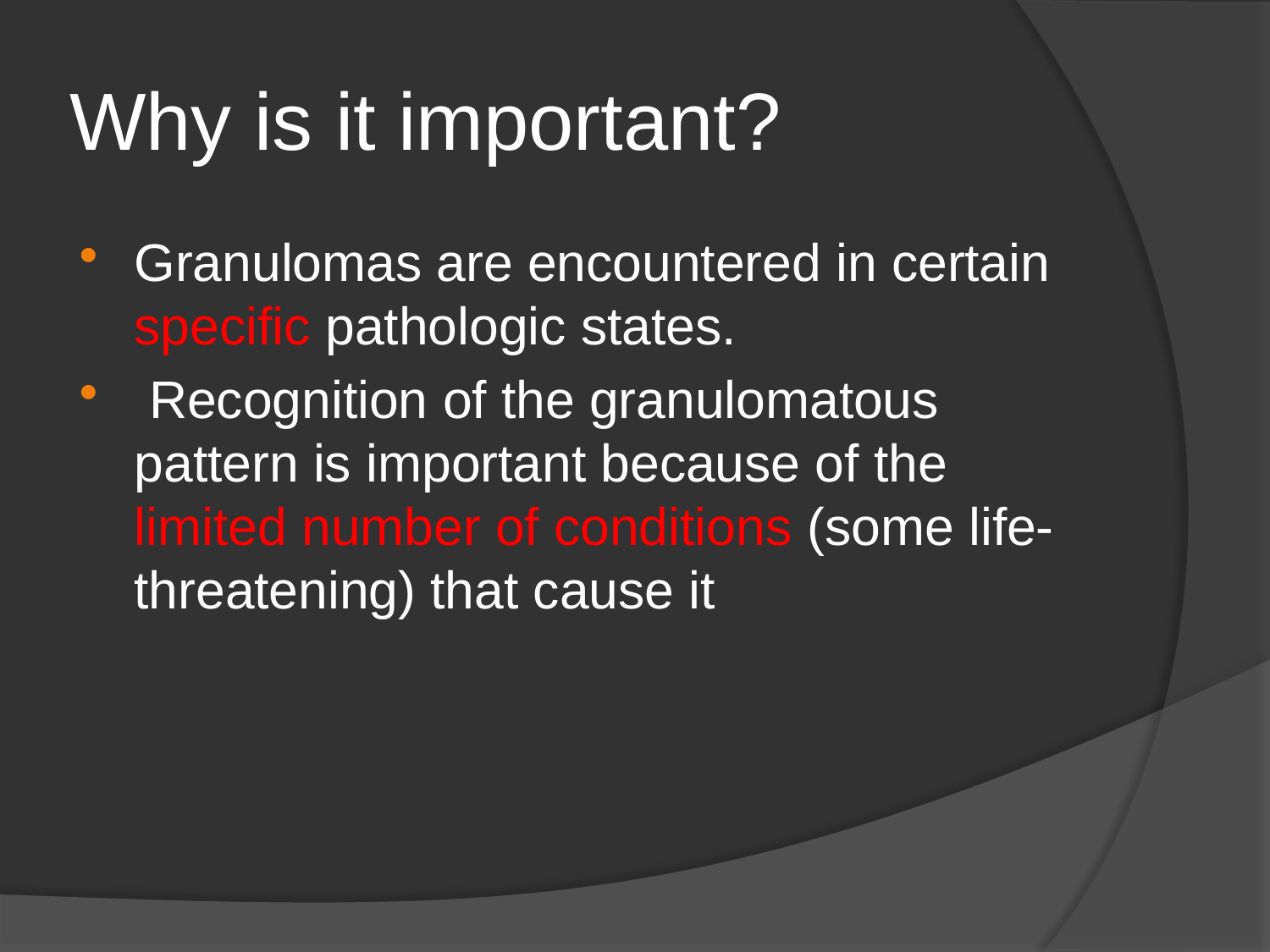

# Why is it important?
Granulomas are encountered in certain specific pathologic states.
 Recognition of the granulomatous pattern is important because of the limited number of conditions (some life-threatening) that cause it